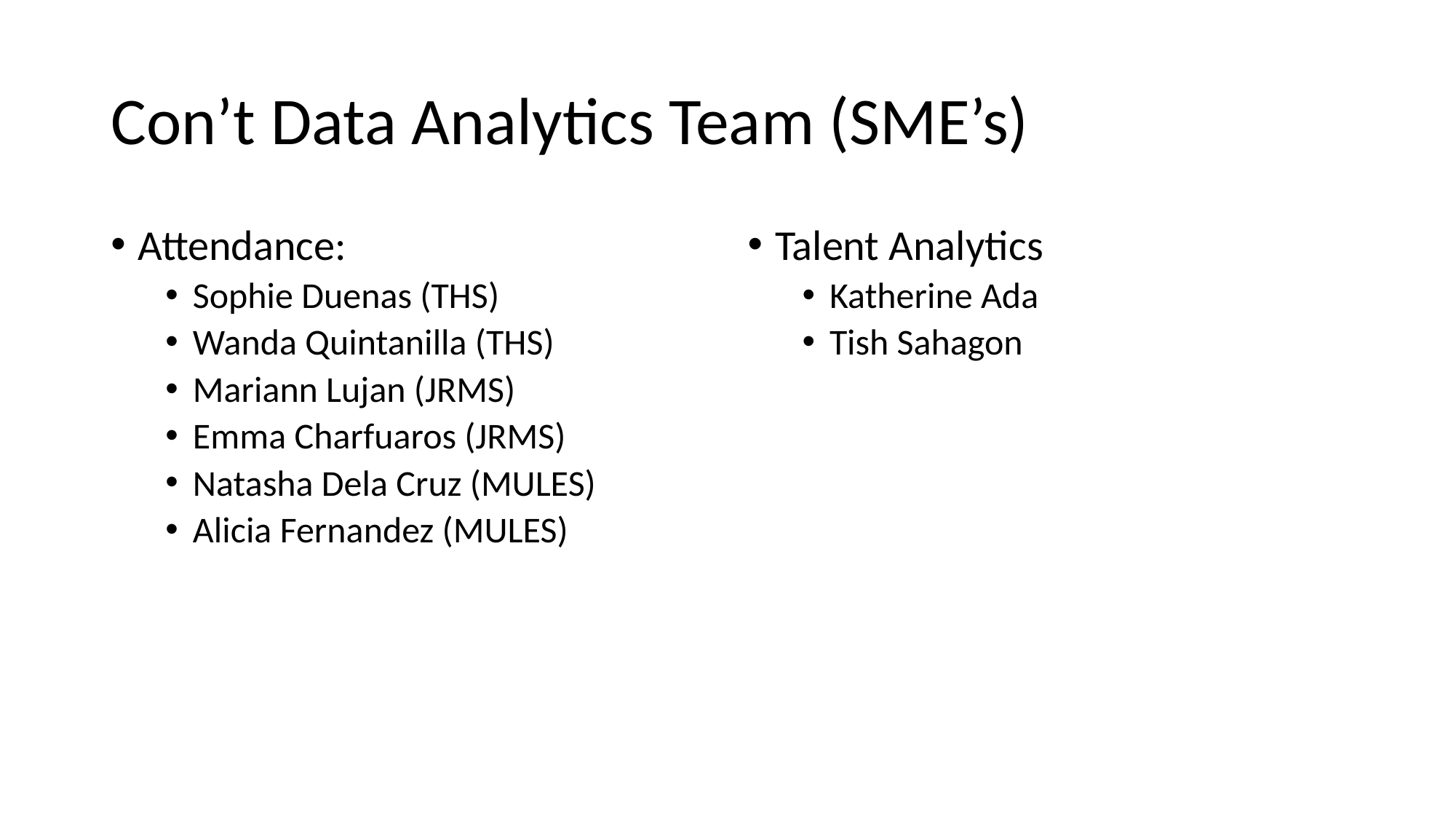

# Con’t Data Analytics Team (SME’s)
Attendance:
Sophie Duenas (THS)
Wanda Quintanilla (THS)
Mariann Lujan (JRMS)
Emma Charfuaros (JRMS)
Natasha Dela Cruz (MULES)
Alicia Fernandez (MULES)

Talent Analytics
Katherine Ada
Tish Sahagon